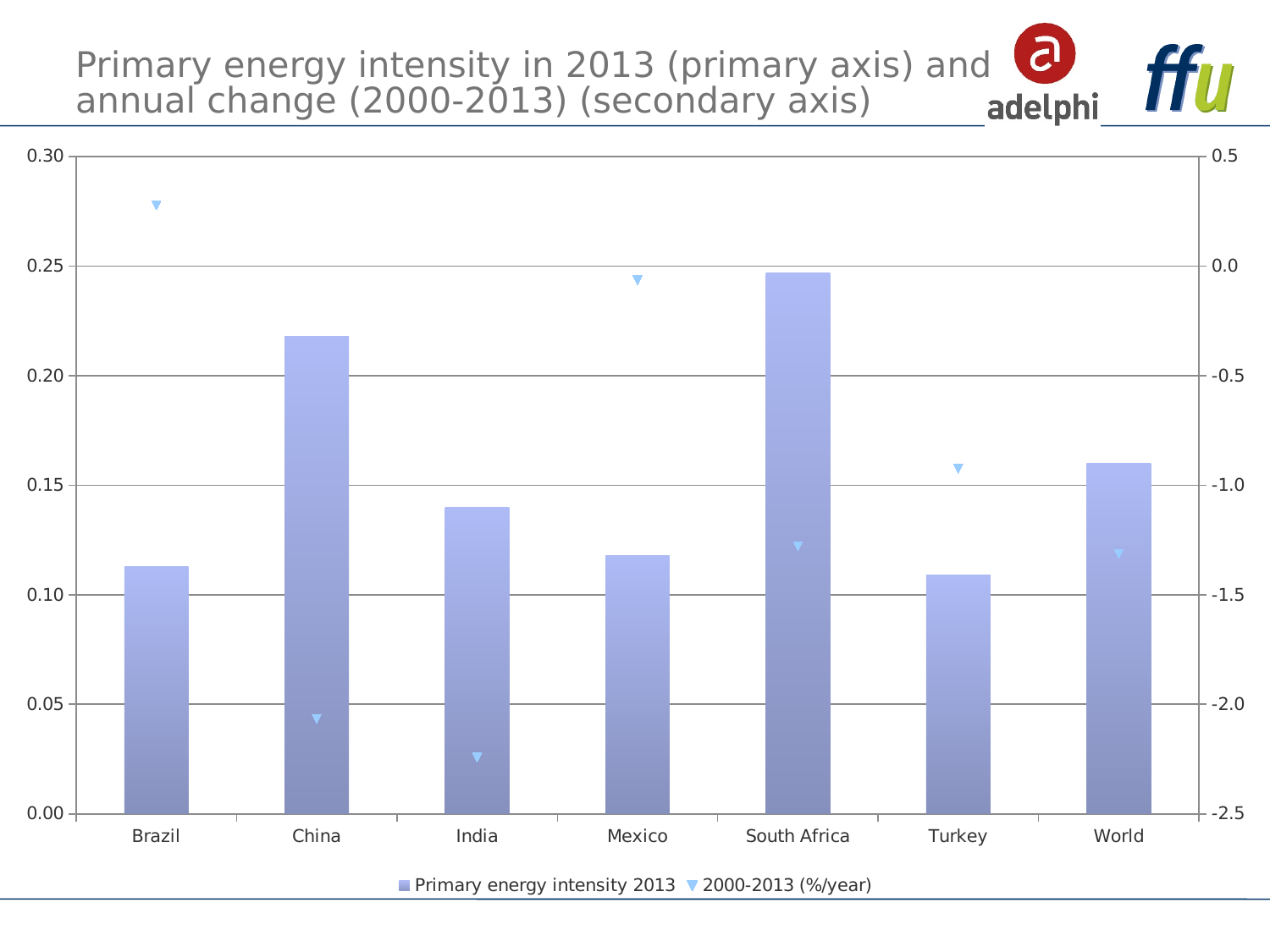

# Primary energy intensity in 2013 (primary axis) and annual change (2000-2013) (secondary axis)

### Chart

| Category |  |  |
|---|---|---|
| Brazil | 0.113 | 0.277614919145175 |
| China | 0.218 | -2.066779712684708 |
| India | 0.14 | -2.242169968760155 |
| Mexico | 0.118 | -0.0648933093773452 |
| South Africa | 0.247 | -1.279174772052494 |
| Turkey | 0.109 | -0.925204729073958 |
| World | 0.16 | -1.313225997902745 |